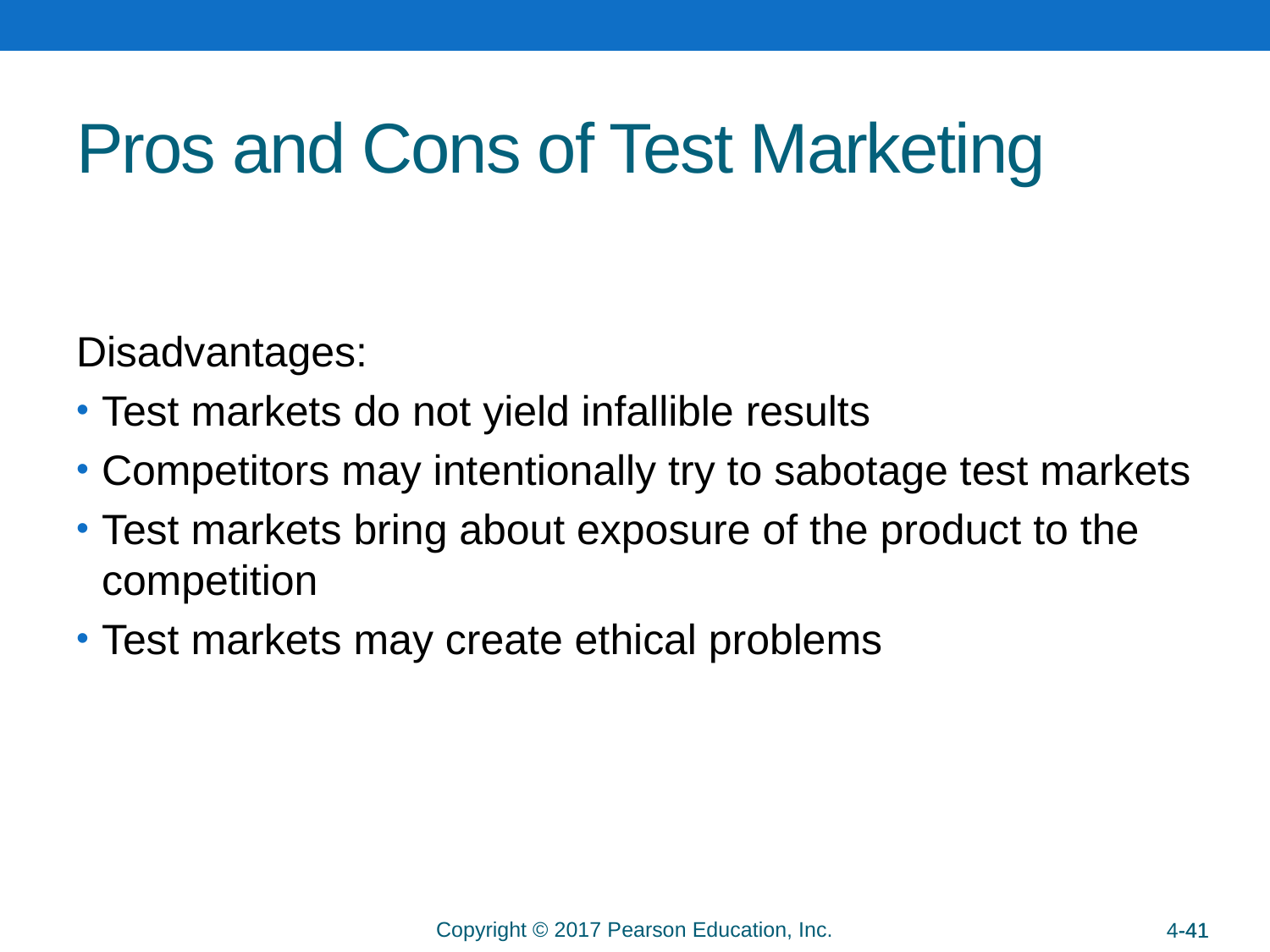

# Pros and Cons of Test Marketing
Disadvantages:
Test markets do not yield infallible results
Competitors may intentionally try to sabotage test markets
Test markets bring about exposure of the product to the competition
Test markets may create ethical problems